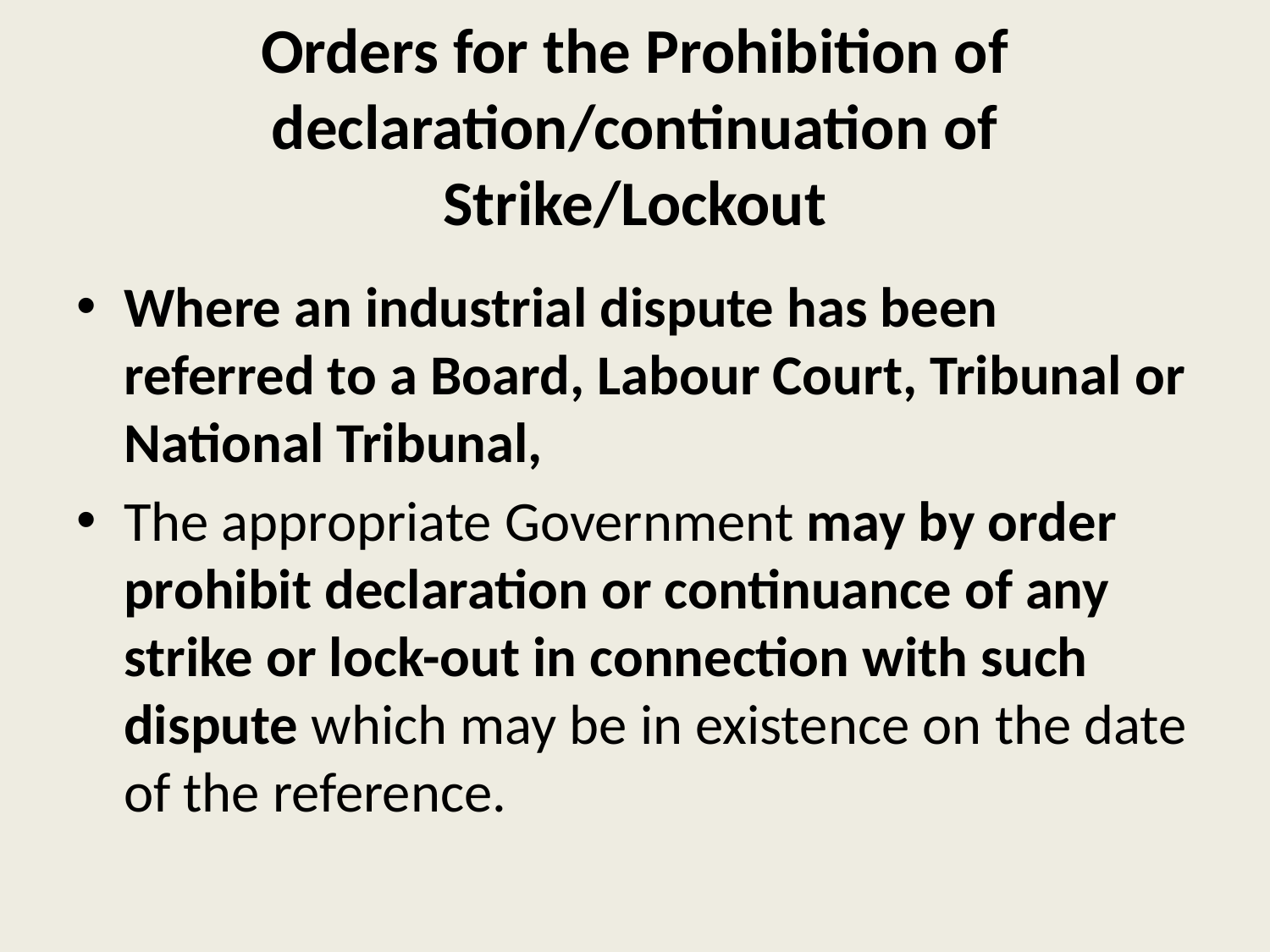

# Orders for the Prohibition of declaration/continuation of Strike/Lockout
Where an industrial dispute has been referred to a Board, Labour Court, Tribunal or National Tribunal,
The appropriate Government may by order prohibit declaration or continuance of any strike or lock-out in connection with such dispute which may be in existence on the date of the reference.